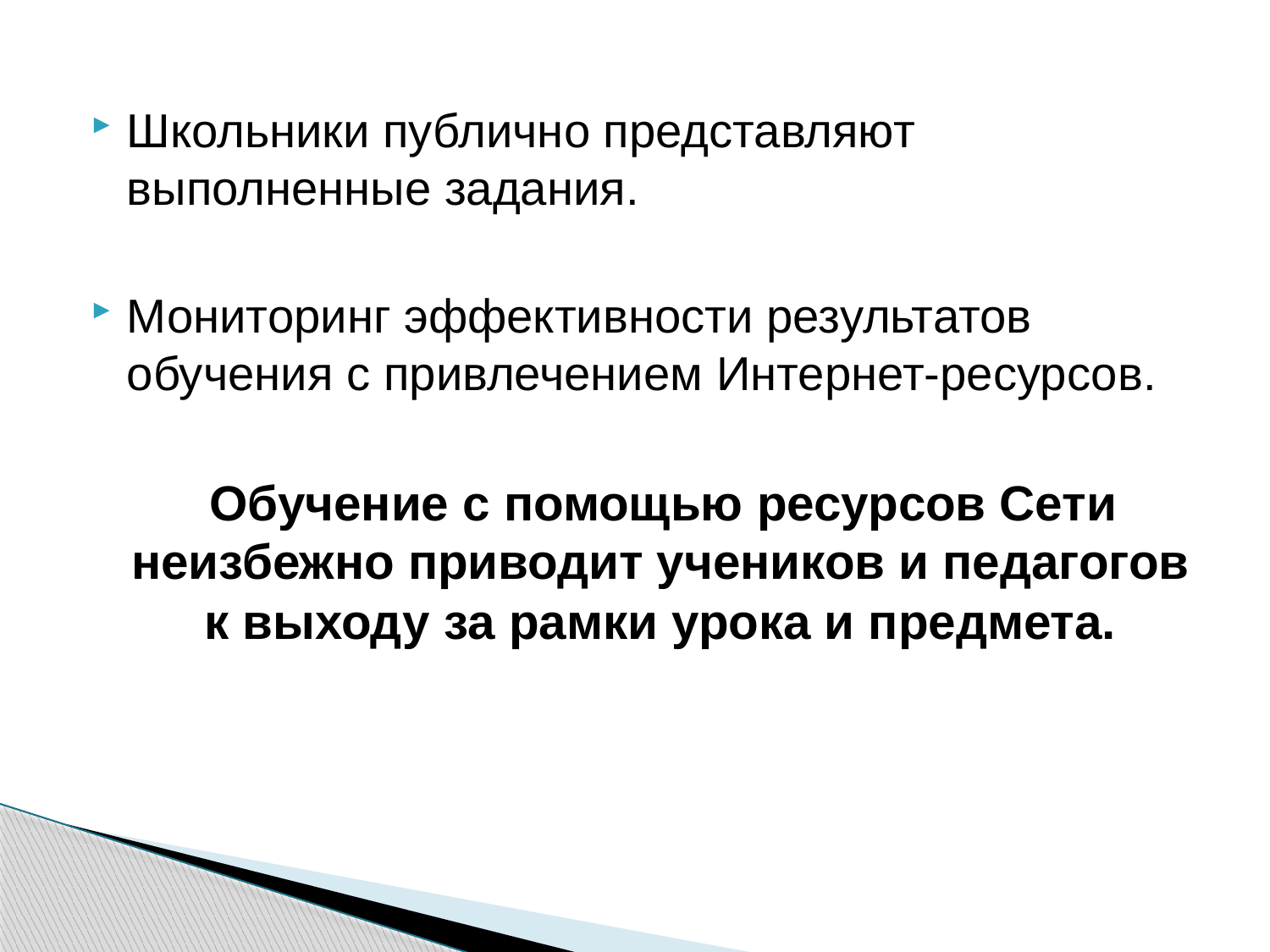

Школьники публично представляют выполненные задания.

Мониторинг эффективности результатов обучения с привлечением Интернет-ресурсов.

   Обучение с помощью ресурсов Сети неизбежно приводит учеников и педагогов к выходу за рамки урока и предмета.

#